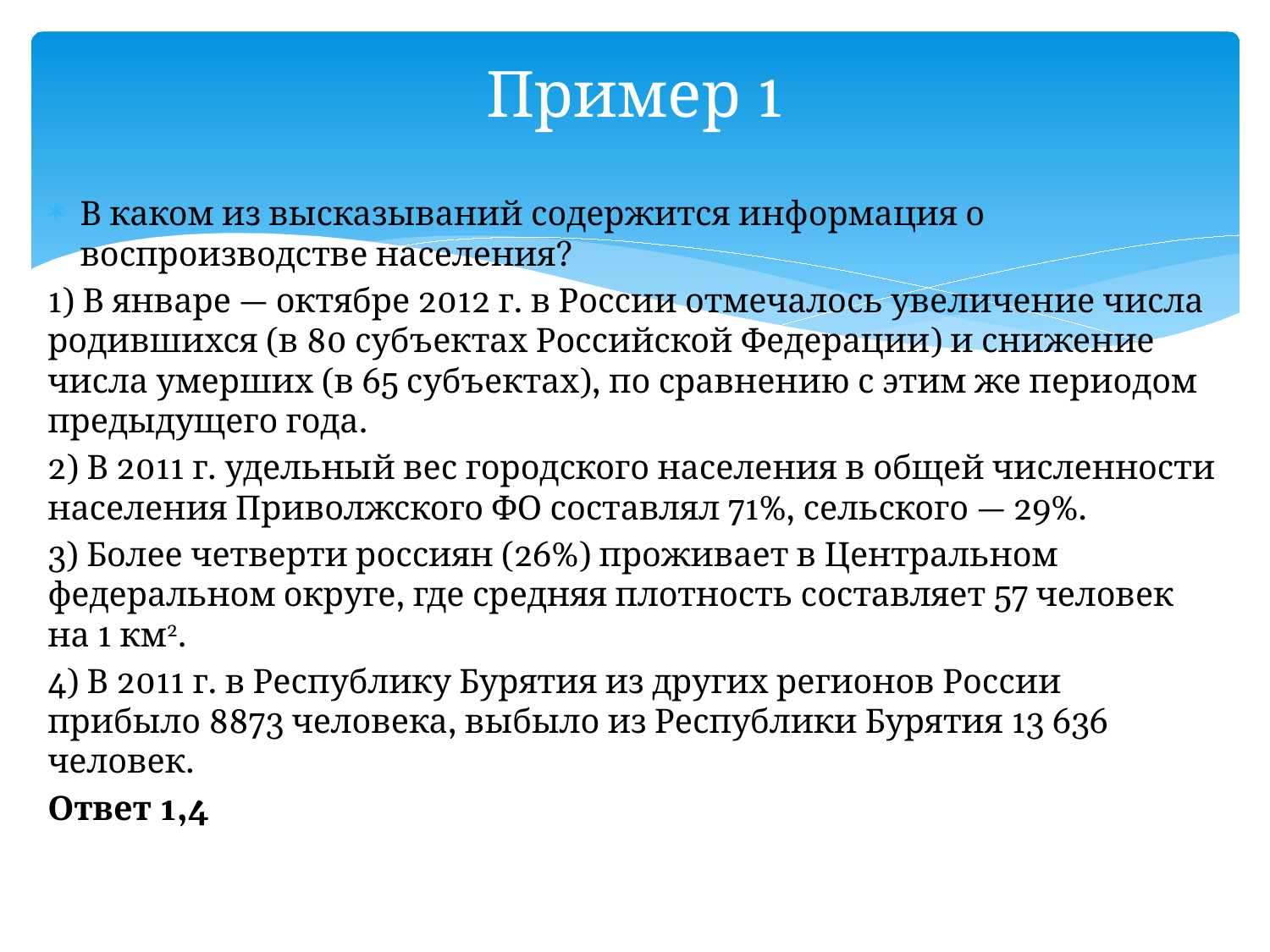

# Пример 1
В каком из высказываний содержится информация о воспроизводстве населения?
1) В январе — октябре 2012 г. в России отмечалось увеличение числа родившихся (в 80 субъектах Российской Федерации) и снижение числа умерших (в 65 субъектах), по сравнению с этим же периодом предыдущего года.
2) В 2011 г. удельный вес городского населения в общей численности населения Приволжского ФО составлял 71%, сельского — 29%.
3) Более четверти россиян (26%) проживает в Центральном федеральном округе, где средняя плотность составляет 57 человек на 1 км2.
4) В 2011 г. в Республику Бурятия из других регионов России прибыло 8873 человека, выбыло из Республики Бурятия 13 636 человек.
Ответ 1,4